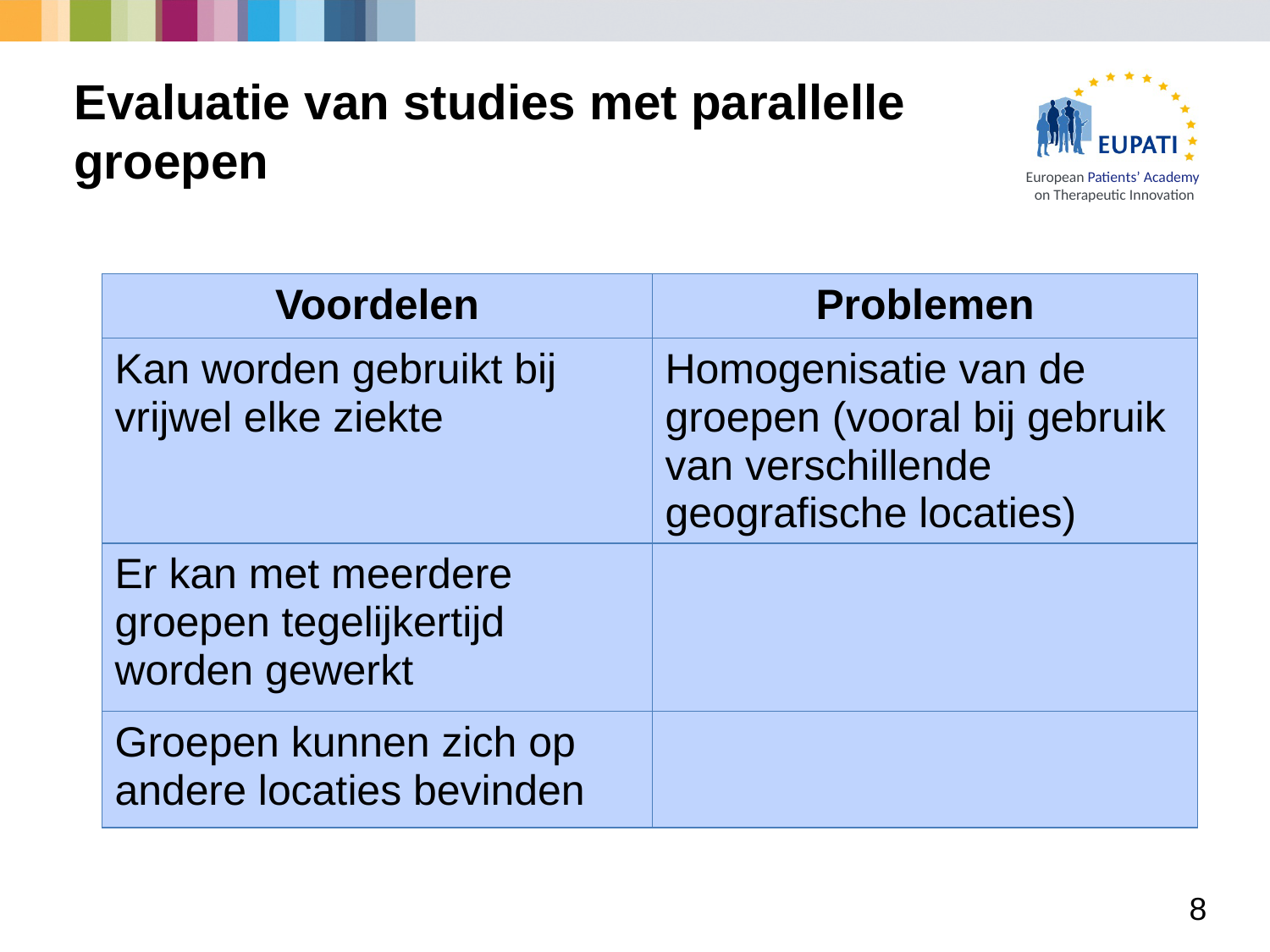

# Evaluatie van studies met parallelle groepen
| Voordelen | Problemen |
| --- | --- |
| Kan worden gebruikt bij vrijwel elke ziekte | Homogenisatie van de groepen (vooral bij gebruik van verschillende geografische locaties) |
| Er kan met meerdere groepen tegelijkertijd worden gewerkt |  |
| Groepen kunnen zich op andere locaties bevinden |  |
8